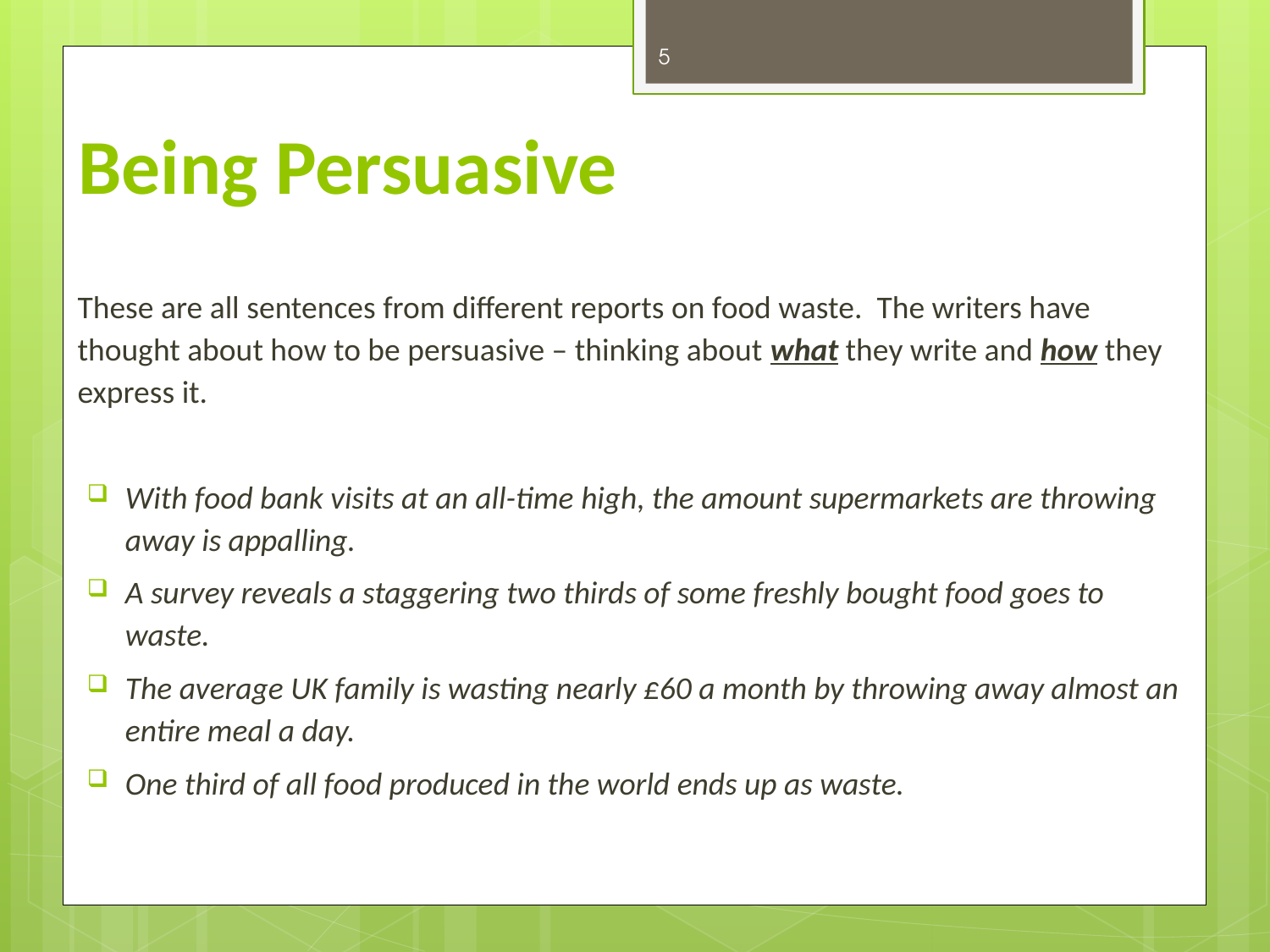

5
# Being Persuasive
These are all sentences from different reports on food waste.  The writers have thought about how to be persuasive – thinking about what they write and how they express it.

With food bank visits at an all-time high, the amount supermarkets are throwing away is appalling.
A survey reveals a staggering two thirds of some freshly bought food goes to waste.
The average UK family is wasting nearly £60 a month by throwing away almost an entire meal a day.
One third of all food produced in the world ends up as waste.